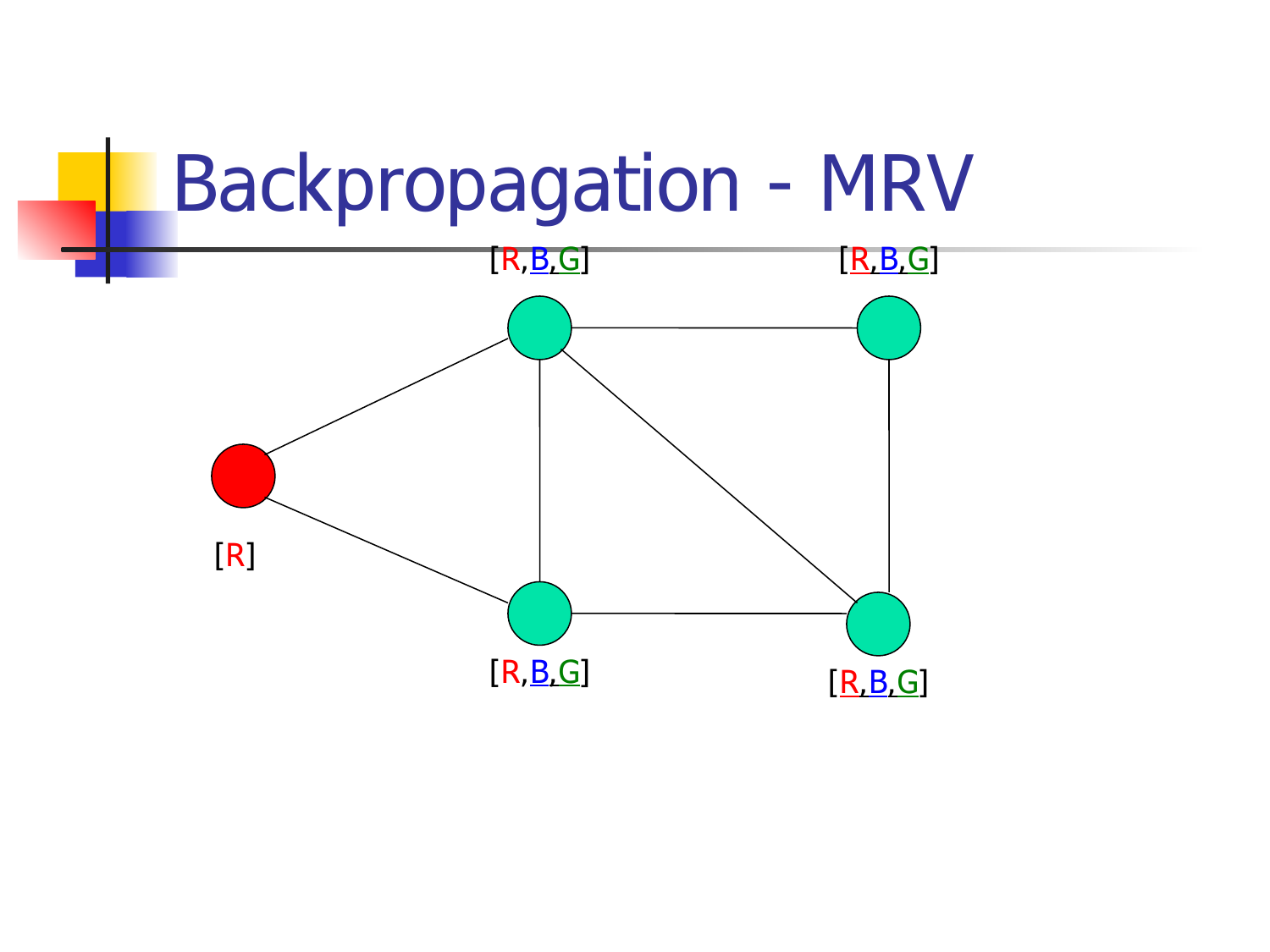

# Backpropagation - MRV
[R,B,G]
[R,B,G]

[R]

[R,B,G]
[R,B,G]